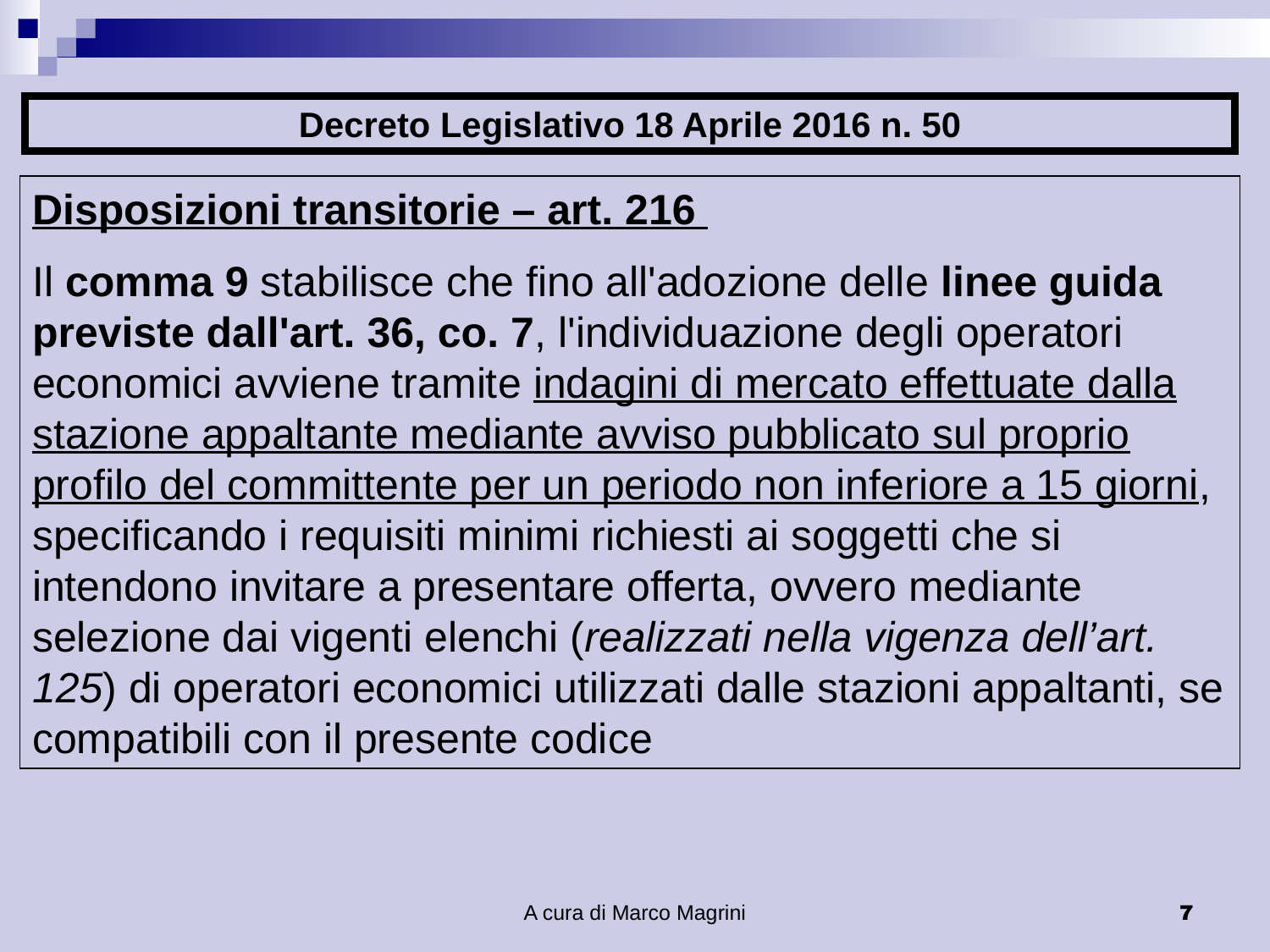

Decreto Legislativo 18 Aprile 2016 n. 50
Disposizioni transitorie – art. 216

Il comma 9 stabilisce che fino all'adozione delle linee guida previste dall'art. 36, co. 7, l'individuazione degli operatori economici avviene tramite indagini di mercato effettuate dalla stazione appaltante mediante avviso pubblicato sul proprio profilo del committente per un periodo non inferiore a 15 giorni, specificando i requisiti minimi richiesti ai soggetti che si intendono invitare a presentare offerta, ovvero mediante selezione dai vigenti elenchi (realizzati nella vigenza dell’art. 125) di operatori economici utilizzati dalle stazioni appaltanti, se compatibili con il presente codice

A cura di Marco Magrini
7